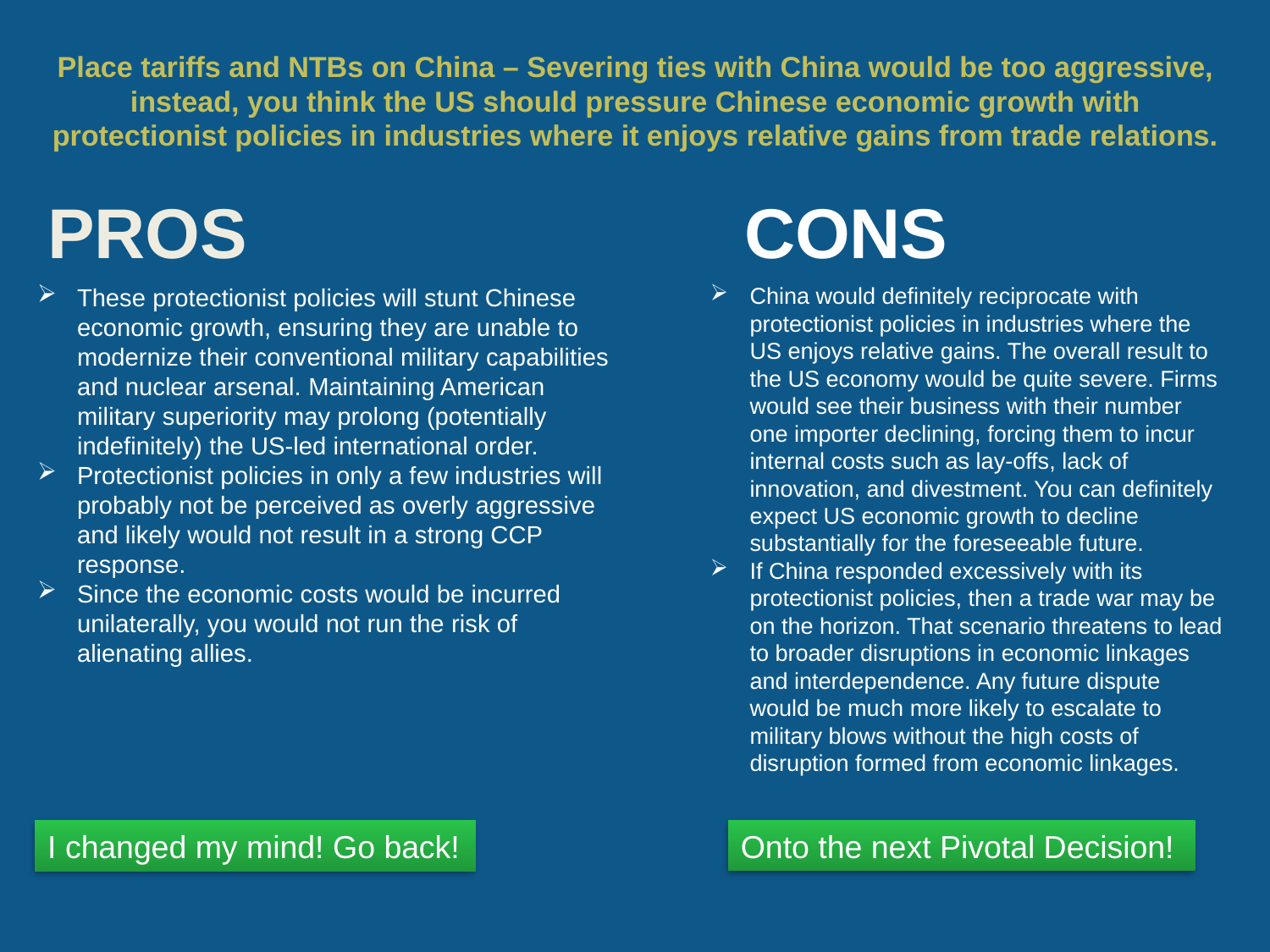

# Place tariffs and NTBs on China – Severing ties with China would be too aggressive, instead, you think the US should pressure Chinese economic growth with protectionist policies in industries where it enjoys relative gains from trade relations.
China would definitely reciprocate with protectionist policies in industries where the US enjoys relative gains. The overall result to the US economy would be quite severe. Firms would see their business with their number one importer declining, forcing them to incur internal costs such as lay-offs, lack of innovation, and divestment. You can definitely expect US economic growth to decline substantially for the foreseeable future.
If China responded excessively with its protectionist policies, then a trade war may be on the horizon. That scenario threatens to lead to broader disruptions in economic linkages and interdependence. Any future dispute would be much more likely to escalate to military blows without the high costs of disruption formed from economic linkages.
These protectionist policies will stunt Chinese economic growth, ensuring they are unable to modernize their conventional military capabilities and nuclear arsenal. Maintaining American military superiority may prolong (potentially indefinitely) the US-led international order.
Protectionist policies in only a few industries will probably not be perceived as overly aggressive and likely would not result in a strong CCP response.
Since the economic costs would be incurred unilaterally, you would not run the risk of alienating allies.